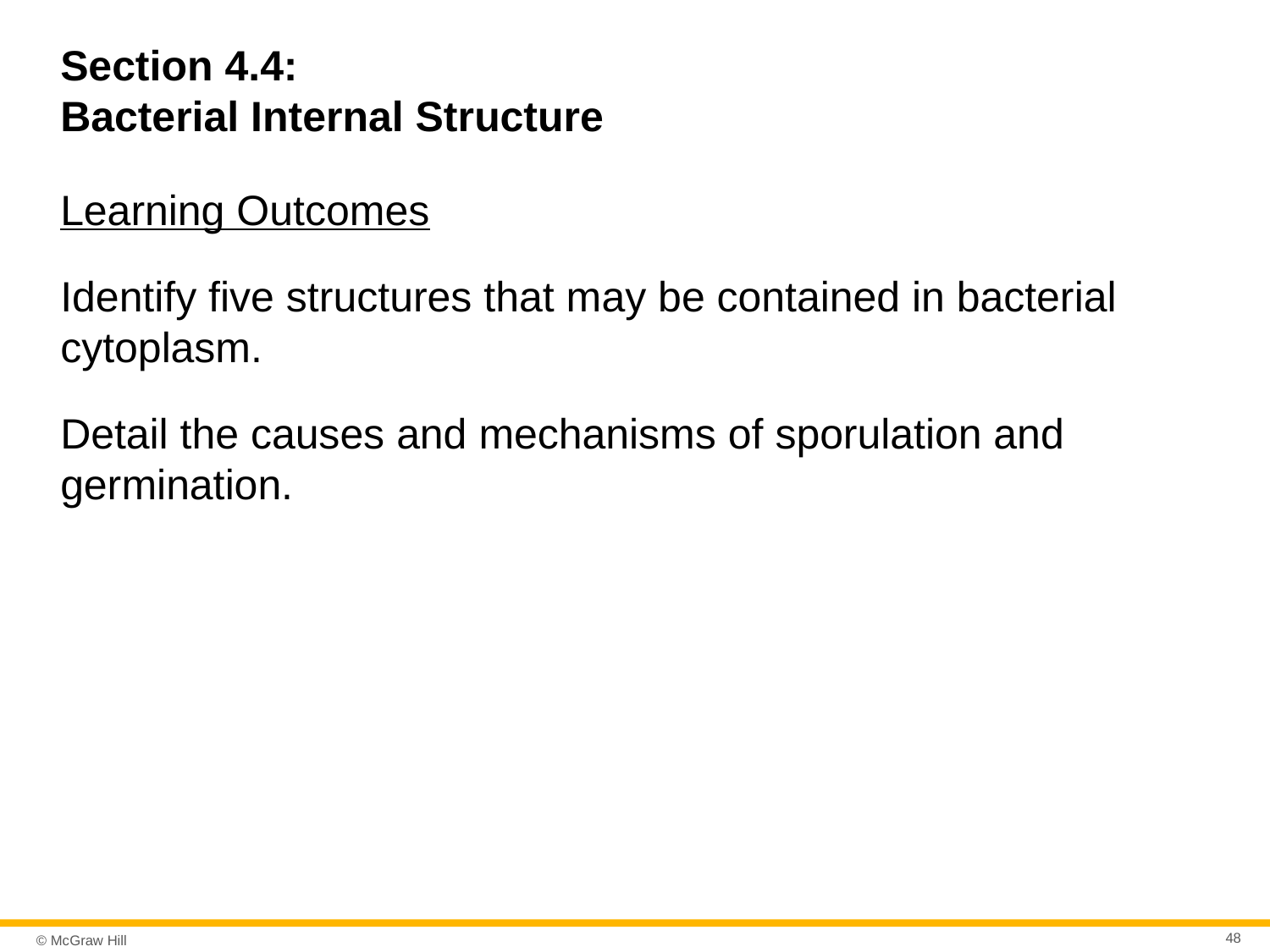

# Section 4.4: Bacterial Internal Structure
Learning Outcomes
Identify five structures that may be contained in bacterial cytoplasm.
Detail the causes and mechanisms of sporulation and germination.